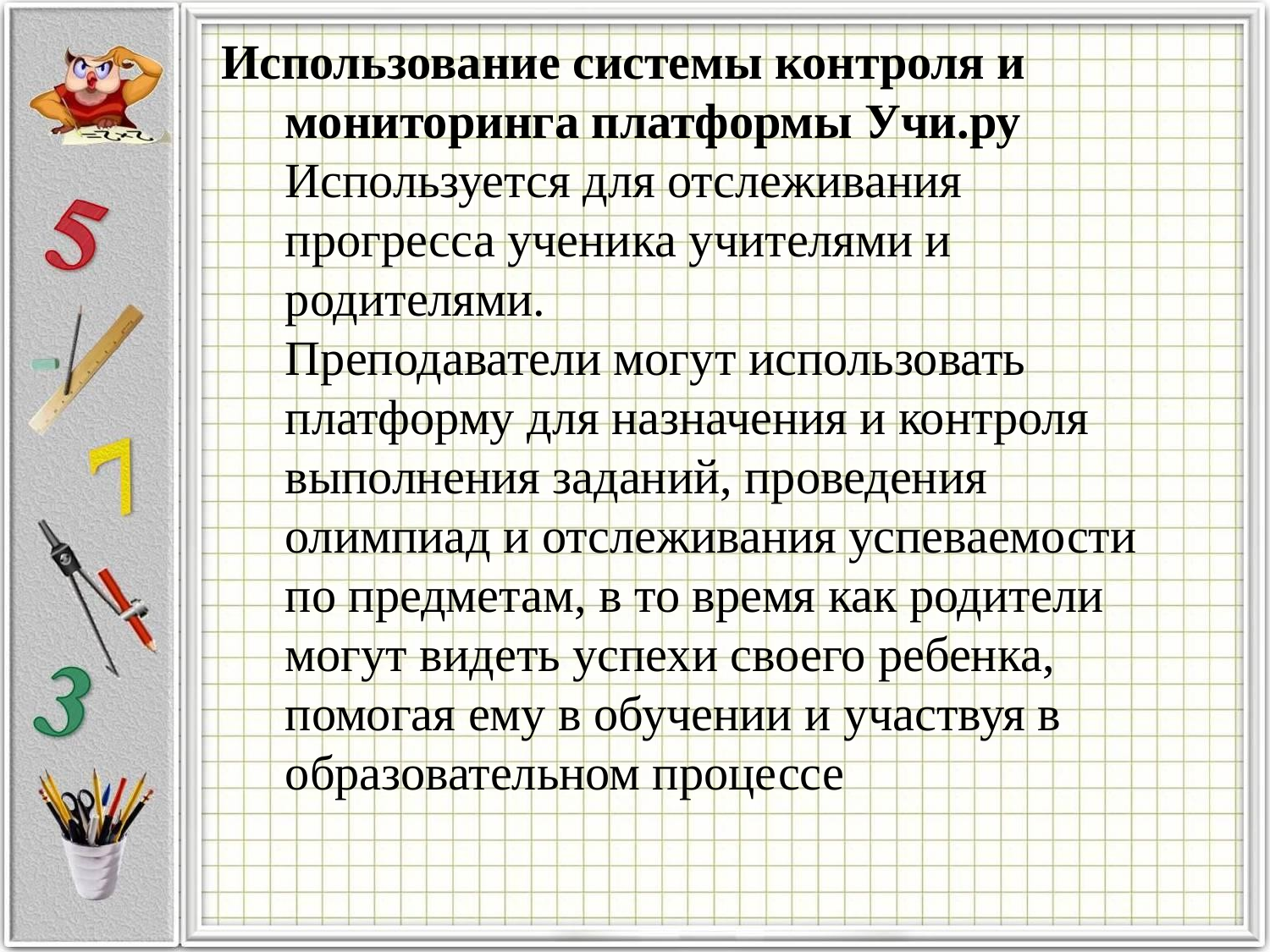

# Использование системы контроля и мониторинга платформы Учи.ру Используется для отслеживания прогресса ученика учителями и родителями. Преподаватели могут использовать платформу для назначения и контроля выполнения заданий, проведения олимпиад и отслеживания успеваемости по предметам, в то время как родители могут видеть успехи своего ребенка, помогая ему в обучении и участвуя в образовательном процессе